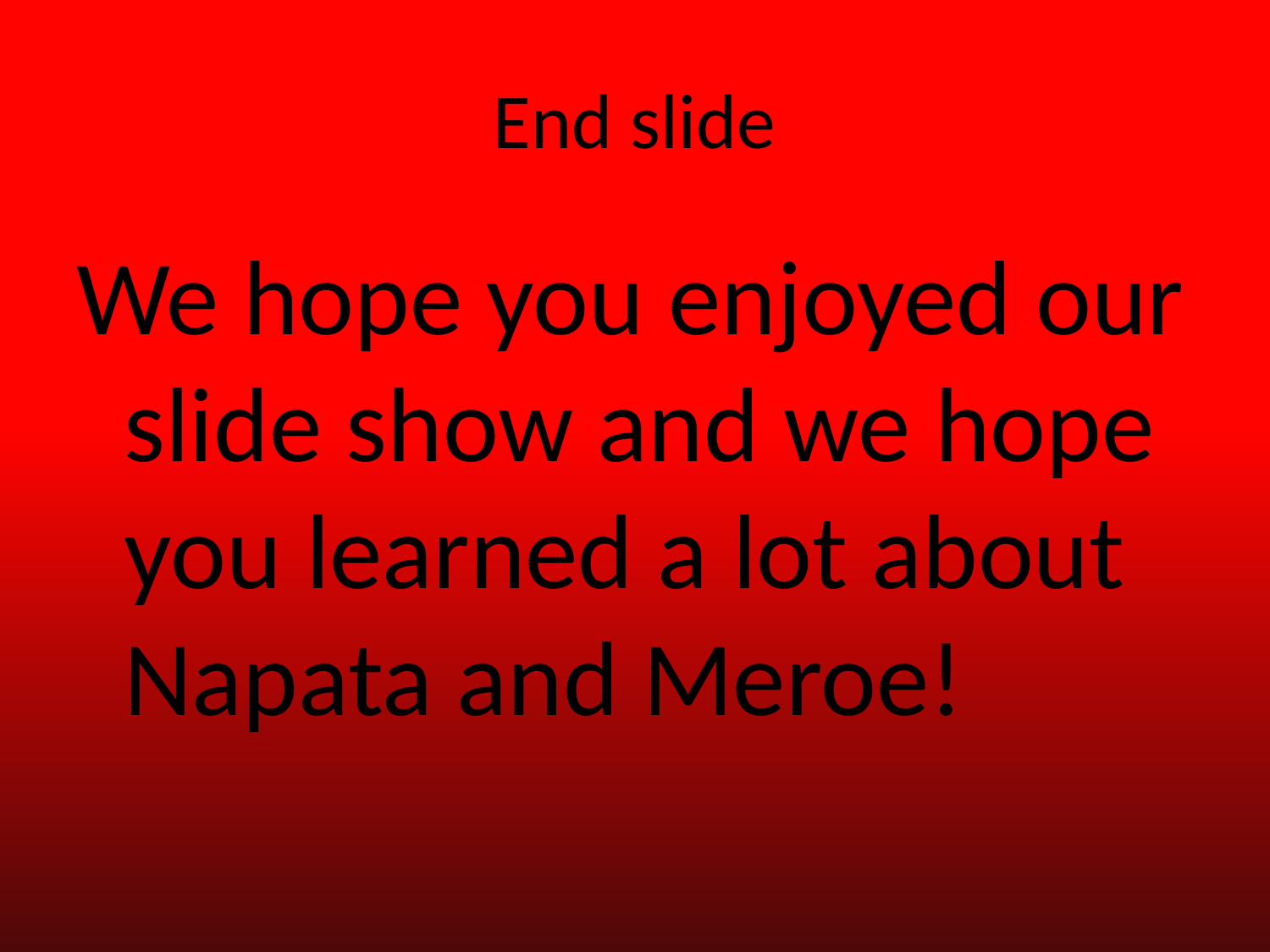

# End slide
We hope you enjoyed our slide show and we hope you learned a lot about Napata and Meroe!